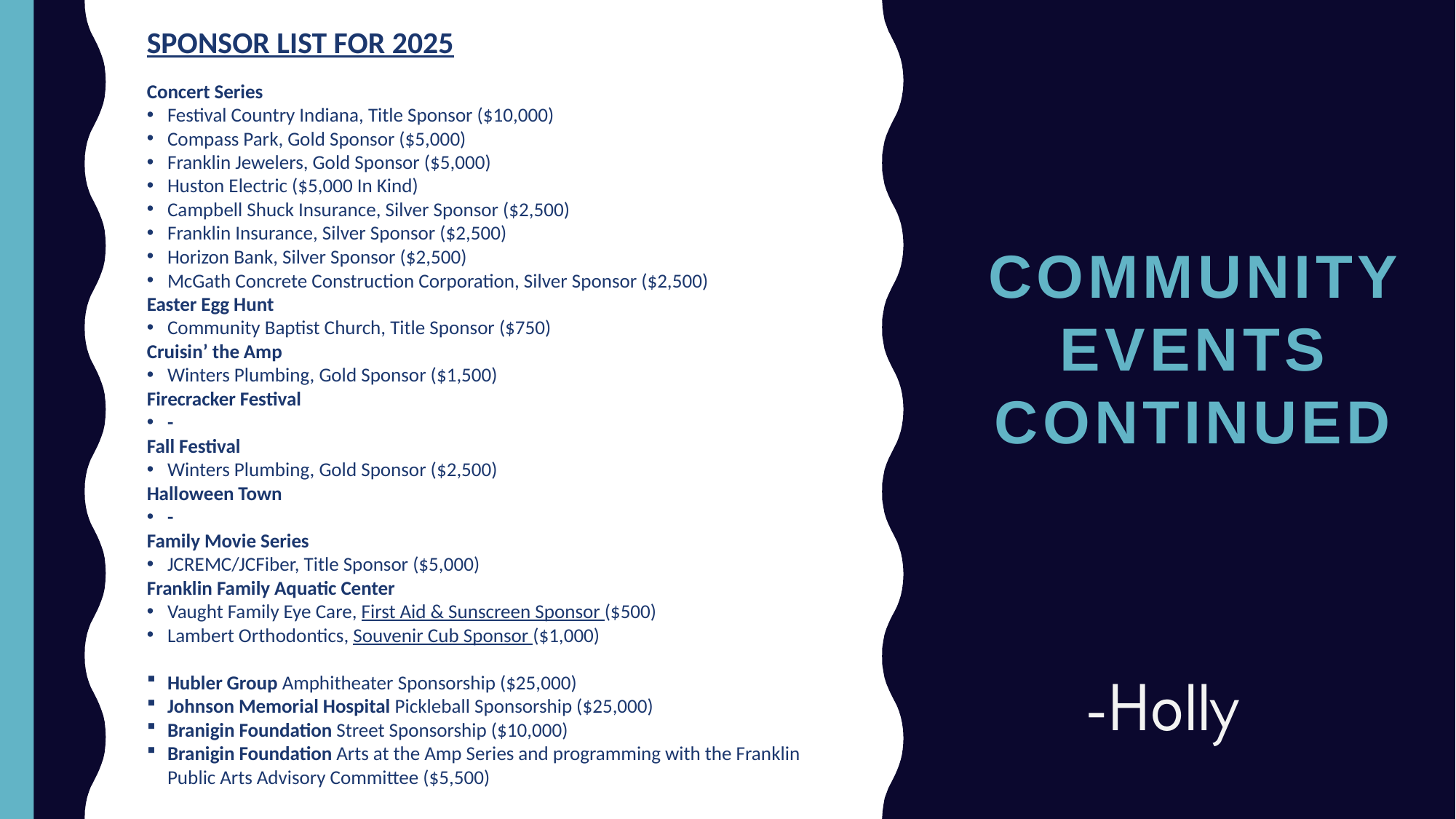

SPONSOR LIST FOR 2025

Concert Series
Festival Country Indiana, Title Sponsor ($10,000)
Compass Park, Gold Sponsor ($5,000)
Franklin Jewelers, Gold Sponsor ($5,000)
Huston Electric ($5,000 In Kind)
Campbell Shuck Insurance, Silver Sponsor ($2,500)
Franklin Insurance, Silver Sponsor ($2,500)
Horizon Bank, Silver Sponsor ($2,500)
McGath Concrete Construction Corporation, Silver Sponsor ($2,500)
Easter Egg Hunt
Community Baptist Church, Title Sponsor ($750)
Cruisin’ the Amp
Winters Plumbing, Gold Sponsor ($1,500)
Firecracker Festival
-
Fall Festival
Winters Plumbing, Gold Sponsor ($2,500)
Halloween Town
-
Family Movie Series
JCREMC/JCFiber, Title Sponsor ($5,000)
Franklin Family Aquatic Center
Vaught Family Eye Care, First Aid & Sunscreen Sponsor ($500)
Lambert Orthodontics, Souvenir Cub Sponsor ($1,000)

Hubler Group Amphitheater Sponsorship ($25,000)
Johnson Memorial Hospital Pickleball Sponsorship ($25,000)
Branigin Foundation Street Sponsorship ($10,000)
Branigin Foundation Arts at the Amp Series and programming with the Franklin Public Arts Advisory Committee ($5,500)

# Community events continued
-Holly